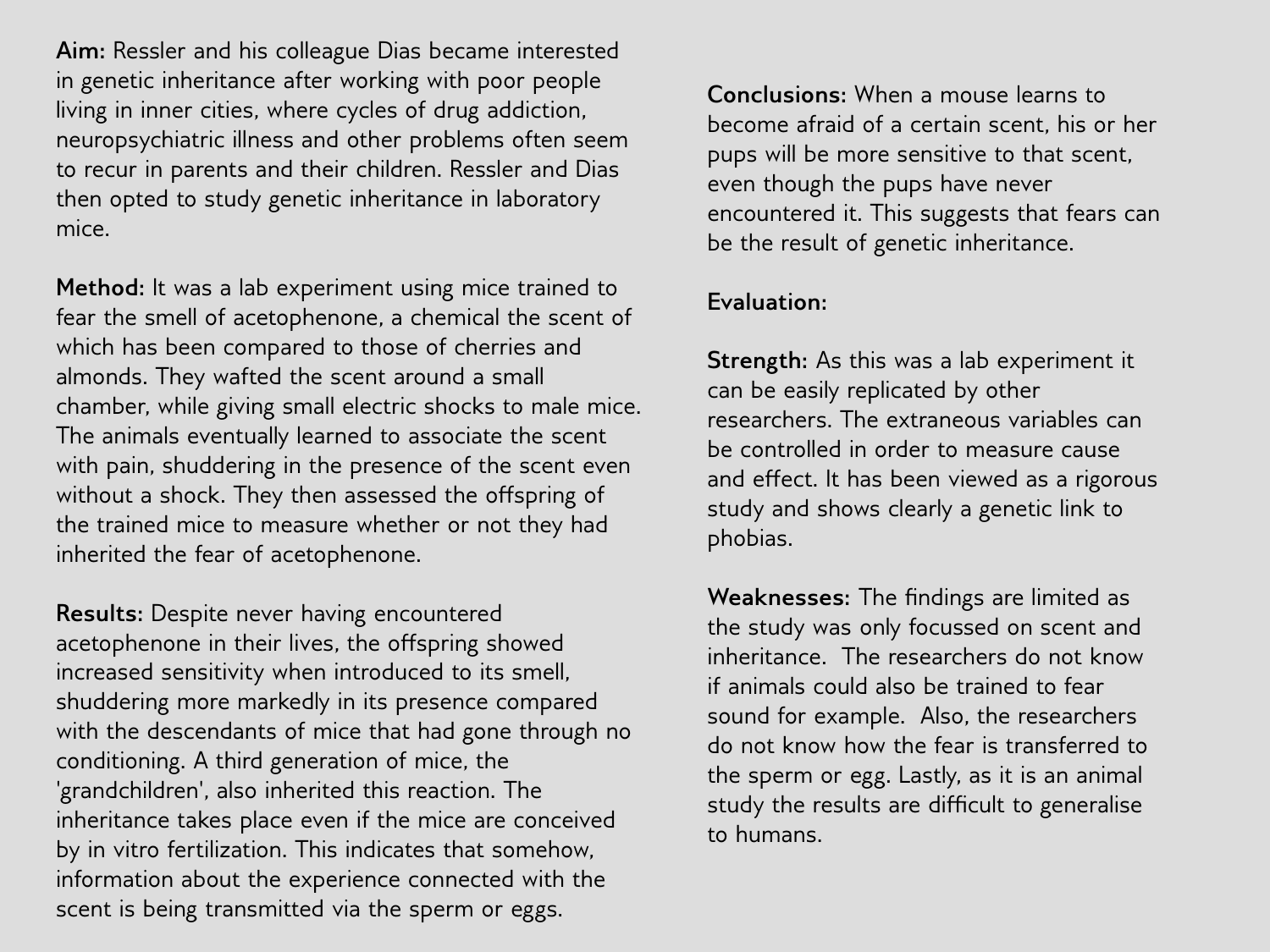

Aim: Ressler and his colleague Dias became interested in genetic inheritance after working with poor people living in inner cities, where cycles of drug addiction, neuropsychiatric illness and other problems often seem to recur in parents and their children. Ressler and Dias then opted to study genetic inheritance in laboratory mice.

Method: It was a lab experiment using mice trained to fear the smell of acetophenone, a chemical the scent of which has been compared to those of cherries and almonds. They wafted the scent around a small chamber, while giving small electric shocks to male mice. The animals eventually learned to associate the scent with pain, shuddering in the presence of the scent even without a shock. They then assessed the offspring of the trained mice to measure whether or not they had inherited the fear of acetophenone.

Results: Despite never having encountered acetophenone in their lives, the offspring showed increased sensitivity when introduced to its smell, shuddering more markedly in its presence compared with the descendants of mice that had gone through no conditioning. A third generation of mice, the 'grandchildren', also inherited this reaction. The inheritance takes place even if the mice are conceived by in vitro fertilization. This indicates that somehow, information about the experience connected with the scent is being transmitted via the sperm or eggs.

Conclusions: When a mouse learns to become afraid of a certain scent, his or her pups will be more sensitive to that scent, even though the pups have never encountered it. This suggests that fears can be the result of genetic inheritance.

Evaluation:

Strength: As this was a lab experiment it can be easily replicated by other researchers. The extraneous variables can be controlled in order to measure cause and effect. It has been viewed as a rigorous study and shows clearly a genetic link to phobias.

Weaknesses: The findings are limited as the study was only focussed on scent and inheritance.  The researchers do not know if animals could also be trained to fear sound for example.  Also, the researchers do not know how the fear is transferred to the sperm or egg. Lastly, as it is an animal study the results are difficult to generalise to humans.